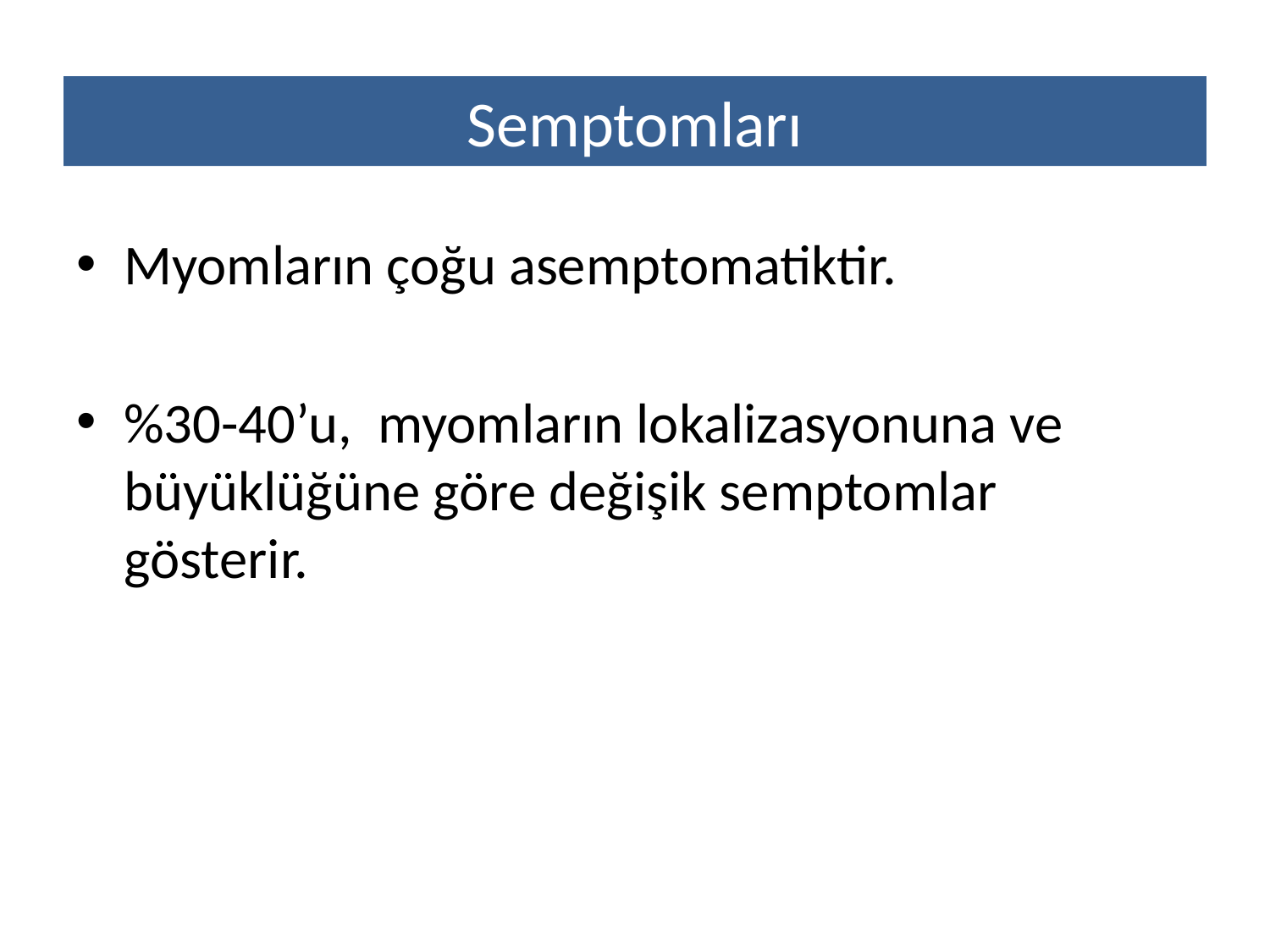

# Semptomları
Myomların çoğu asemptomatiktir.

%30-40’u,  myomların lokalizasyonuna ve büyüklüğüne göre değişik semptomlar gösterir.